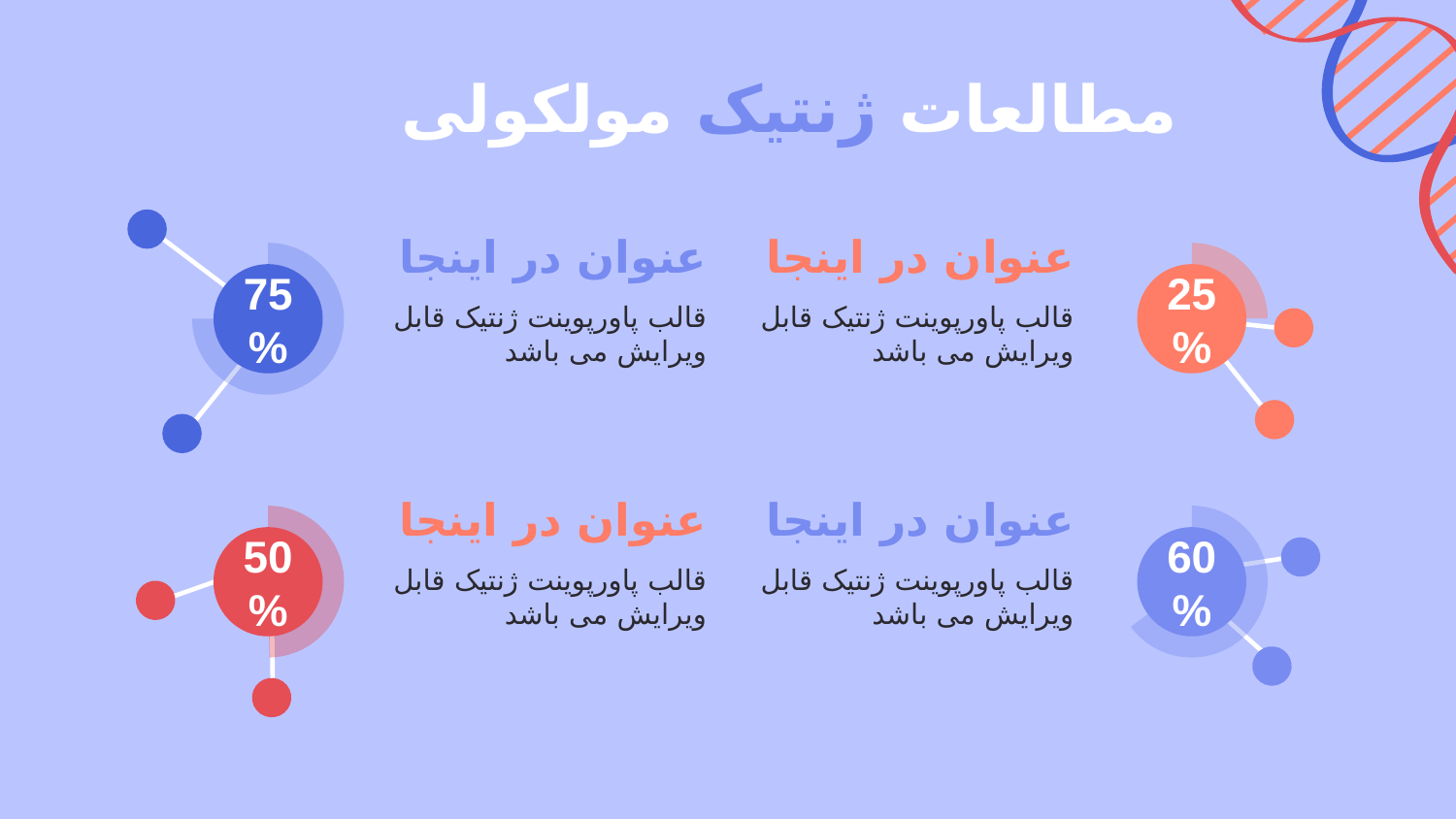

# مطالعات ژنتیک مولکولی

عنوان در اینجا
عنوان در اینجا

75%
25%
قالب پاورپوینت ژنتیک قابل ویرایش می باشد
قالب پاورپوینت ژنتیک قابل ویرایش می باشد

عنوان در اینجا
عنوان در اینجا

50%
60%

قالب پاورپوینت ژنتیک قابل ویرایش می باشد
قالب پاورپوینت ژنتیک قابل ویرایش می باشد